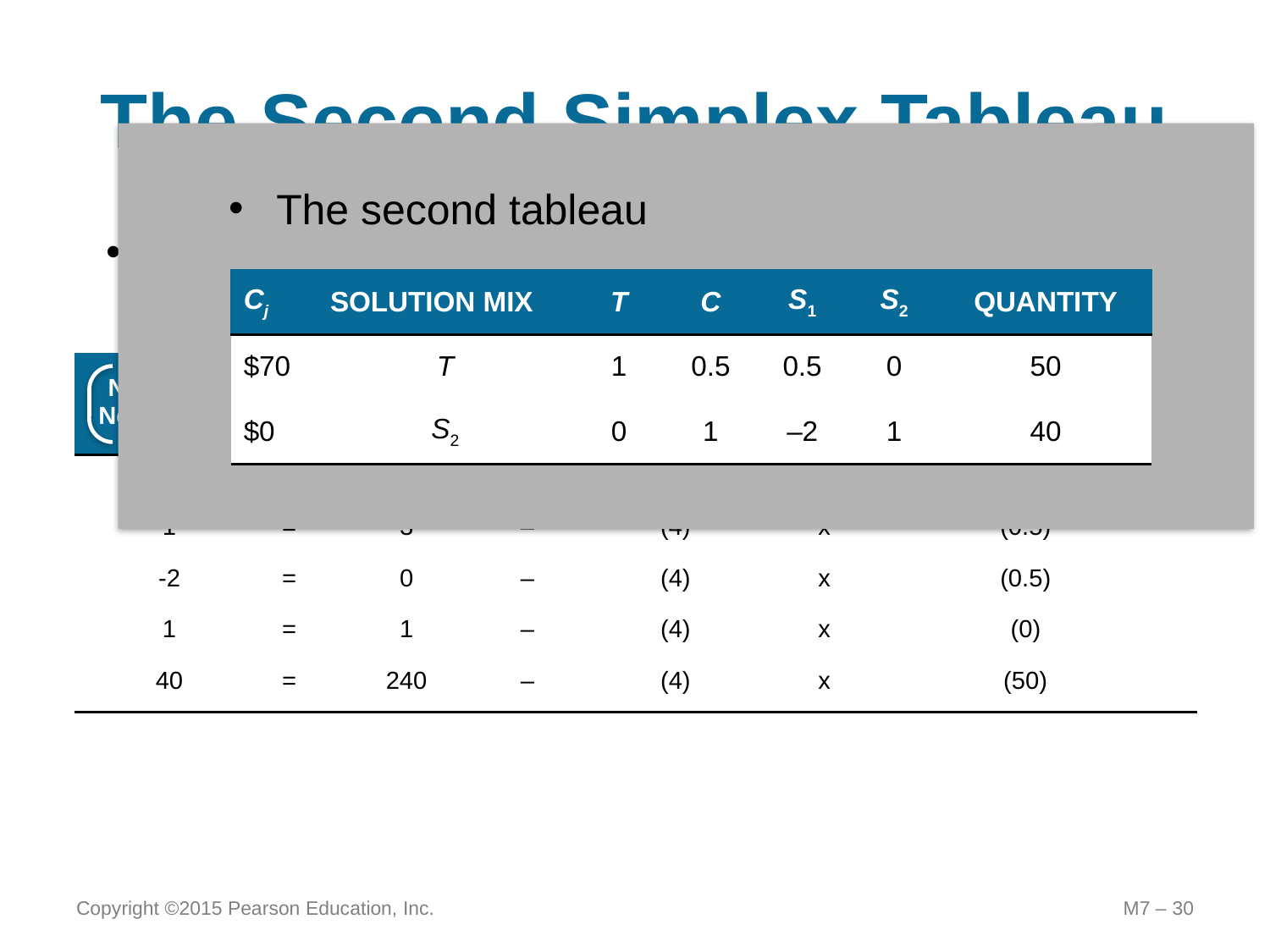

# The Second Simplex Tableau

The second tableau
Step 4 – Compute new values for the S2 row
| Cj | SOLUTION MIX | T | C | S1 | S2 | QUANTITY |
| --- | --- | --- | --- | --- | --- | --- |
| $70 | T | 1 | 0.5 | 0.5 | 0 | 50 |
| $0 | S2 | 0 | 1 | –2 | 1 | 40 |
| Number in New S2 Row | = | Number in Old S2 Row | – | Number Below Pivot Number | x | Corresponding Number in the New T Row |
| --- | --- | --- | --- | --- | --- | --- |
| 0 | = | 4 | – | (4) | x | (1) |
| 1 | = | 3 | – | (4) | x | (0.5) |
| -2 | = | 0 | – | (4) | x | (0.5) |
| 1 | = | 1 | – | (4) | x | (0) |
| 40 | = | 240 | – | (4) | x | (50) |

Copyright ©2015 Pearson Education, Inc.
M7 – 30